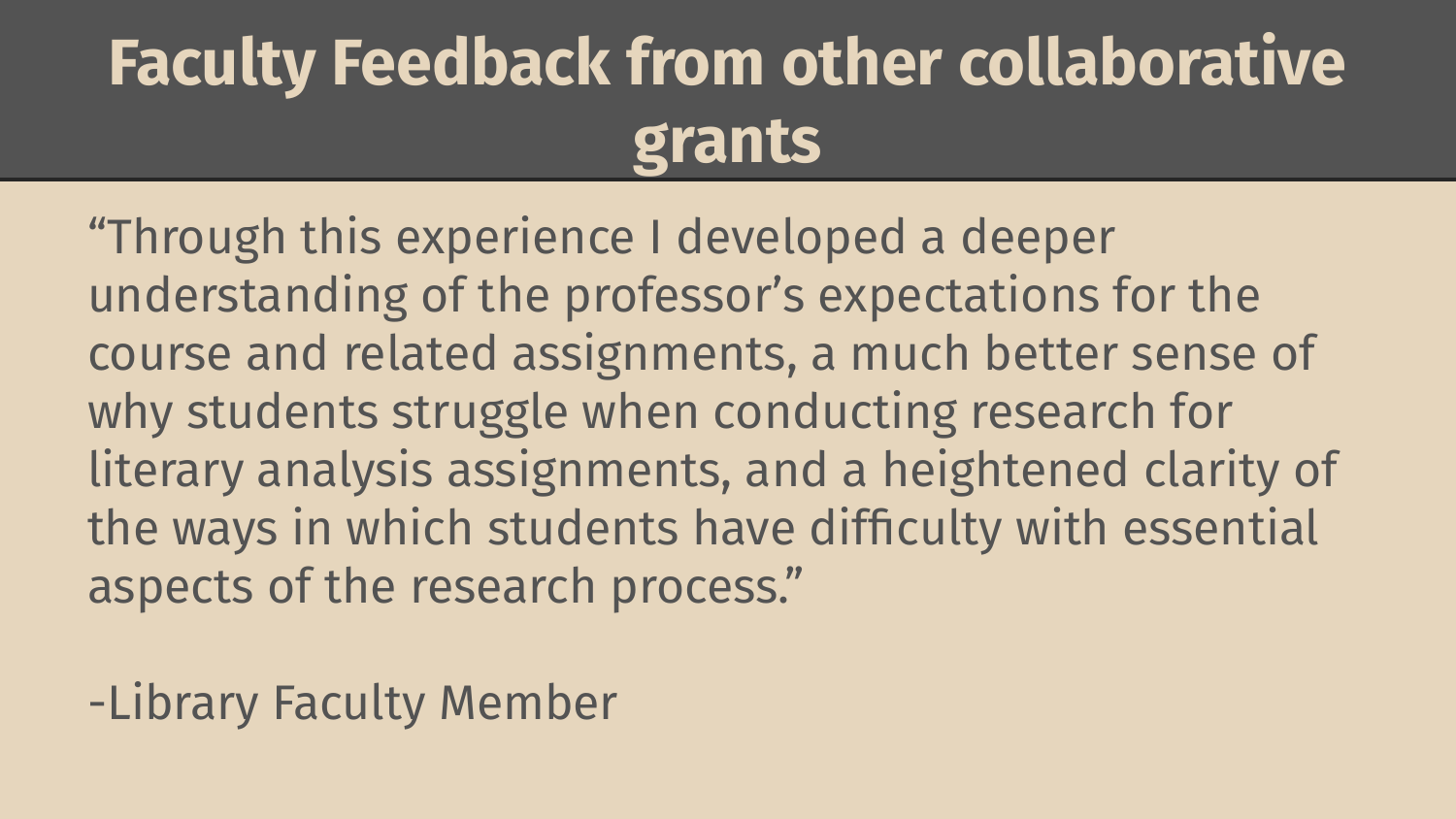

# Faculty Feedback from other collaborative grants
“Through this experience I developed a deeper understanding of the professor’s expectations for the course and related assignments, a much better sense of why students struggle when conducting research for literary analysis assignments, and a heightened clarity of the ways in which students have difficulty with essential aspects of the research process.”
-Library Faculty Member